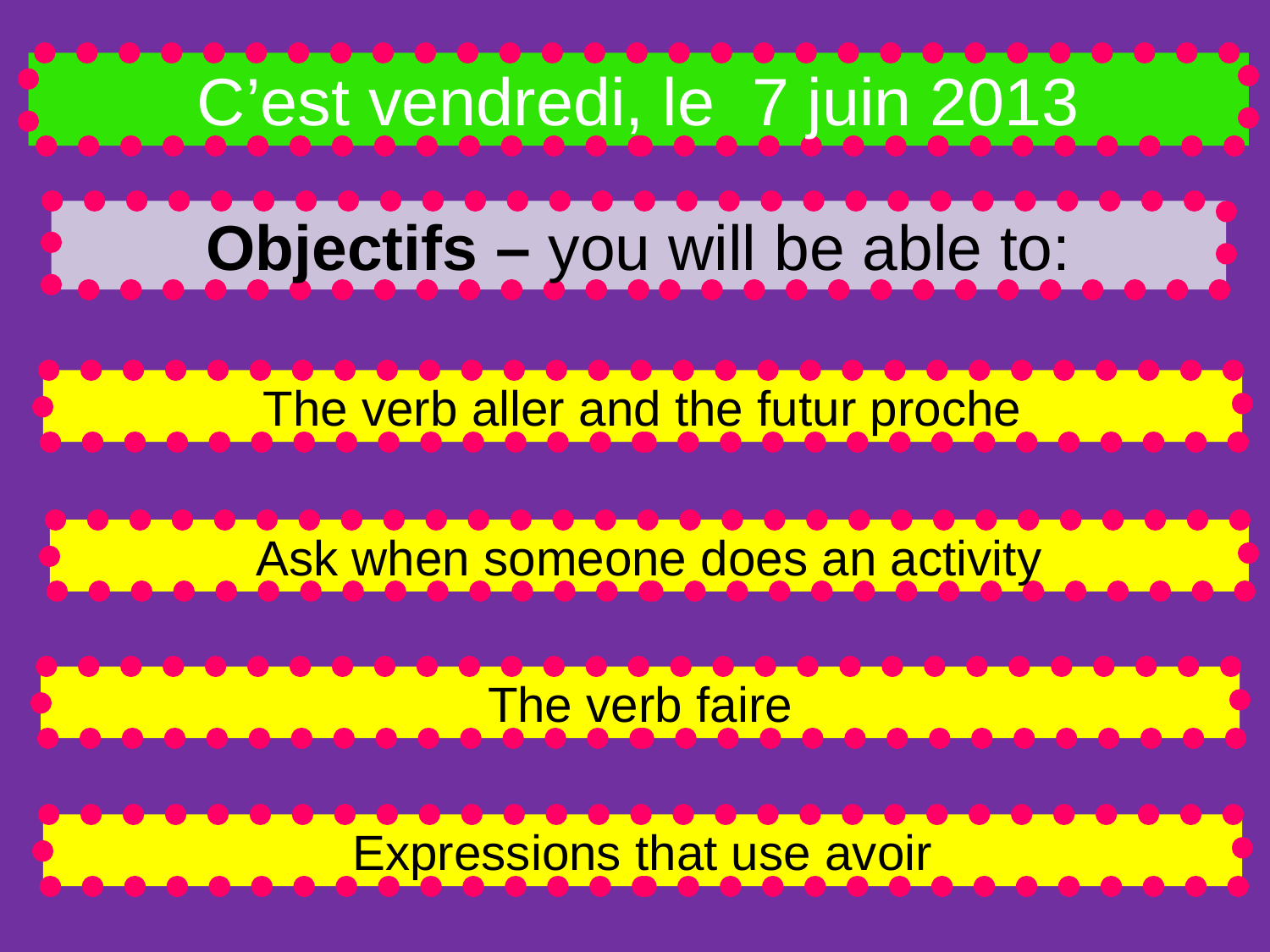

C’est vendredi, le  7 juin 2013
Objectifs – you will be able to:
The verb aller and the futur proche
Ask when someone does an activity
The verb faire
Expressions that use avoir